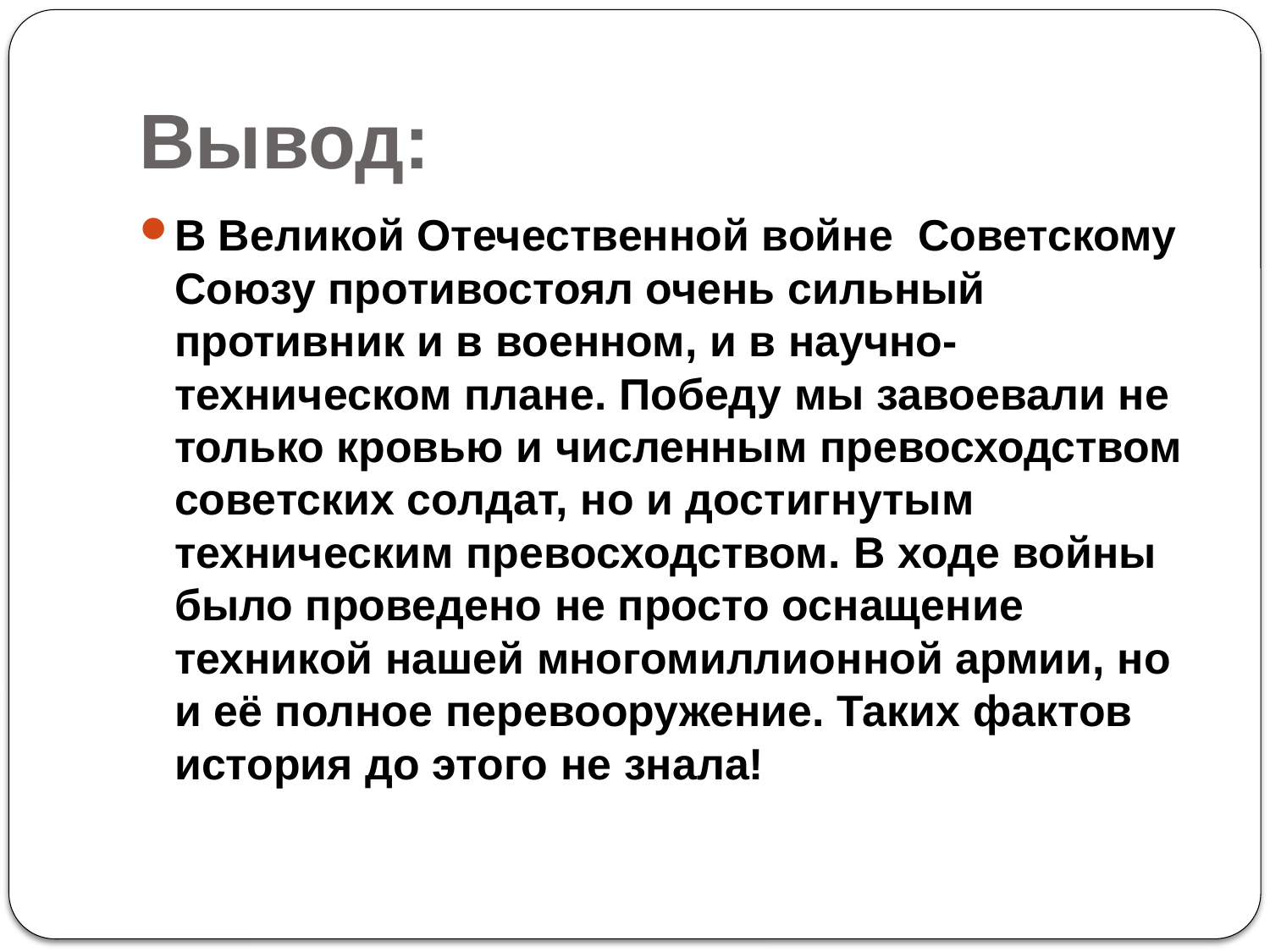

# Вывод:
В Великой Отечественной войне  Советскому Союзу противостоял очень сильный противник и в военном, и в научно-техническом плане. Победу мы завоевали не только кровью и численным превосходством советских солдат, но и достигнутым техническим превосходством. В ходе войны было проведено не просто оснащение техникой нашей многомиллионной армии, но и её полное перевооружение. Таких фактов история до этого не знала!